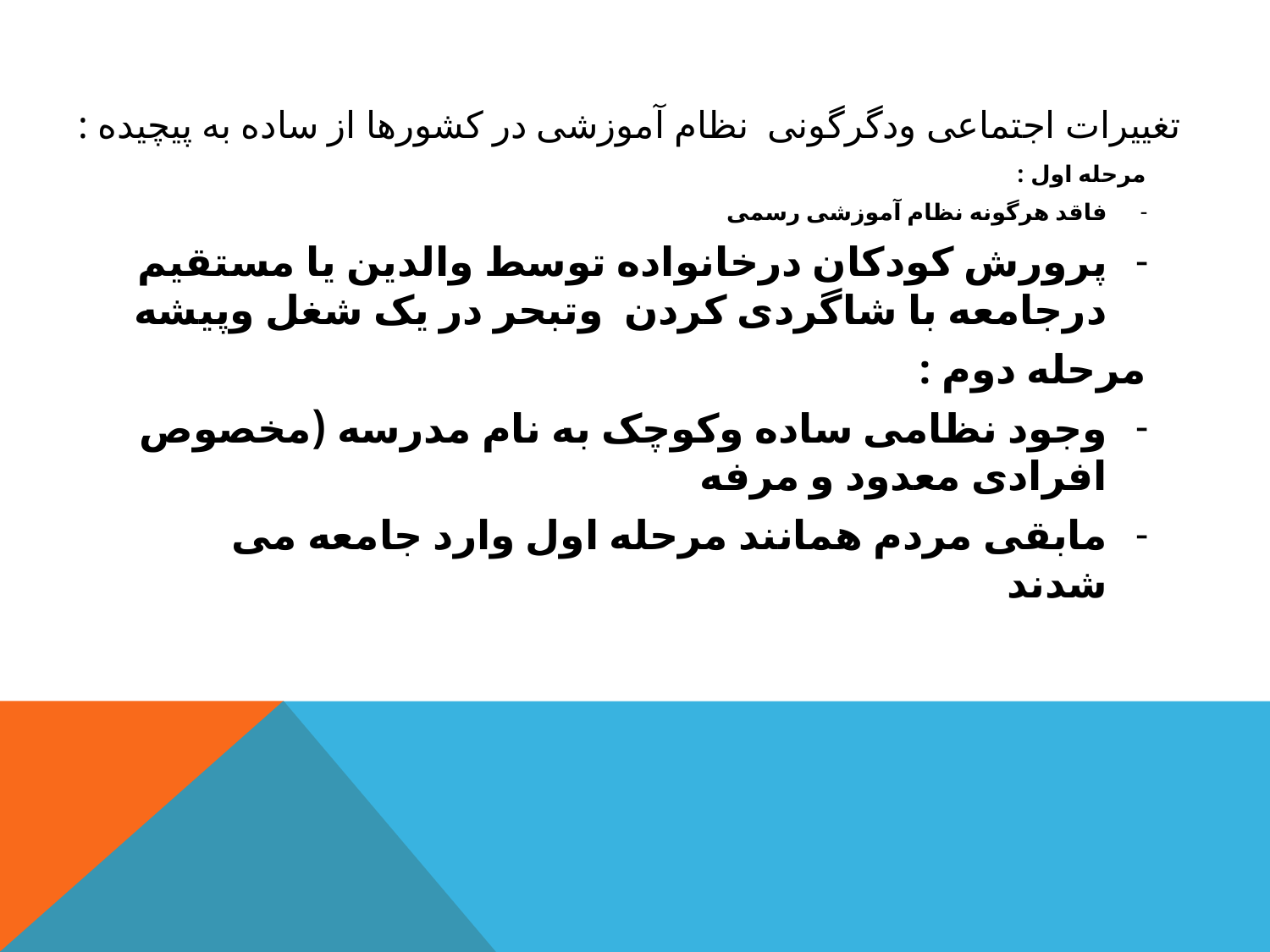

# تغییرات اجتماعی ودگرگونی  نظام آموزشی در کشورها از ساده به پیچیده :
مرحله اول :
فاقد هرگونه نظام آموزشی رسمی
پرورش کودکان درخانواده توسط والدین یا مستقیم درجامعه با شاگردی کردن  وتبحر در یک شغل وپیشه
مرحله دوم :
وجود نظامی ساده وکوچک به نام مدرسه (مخصوص افرادی معدود و مرفه
مابقی مردم همانند مرحله اول وارد جامعه می شدند